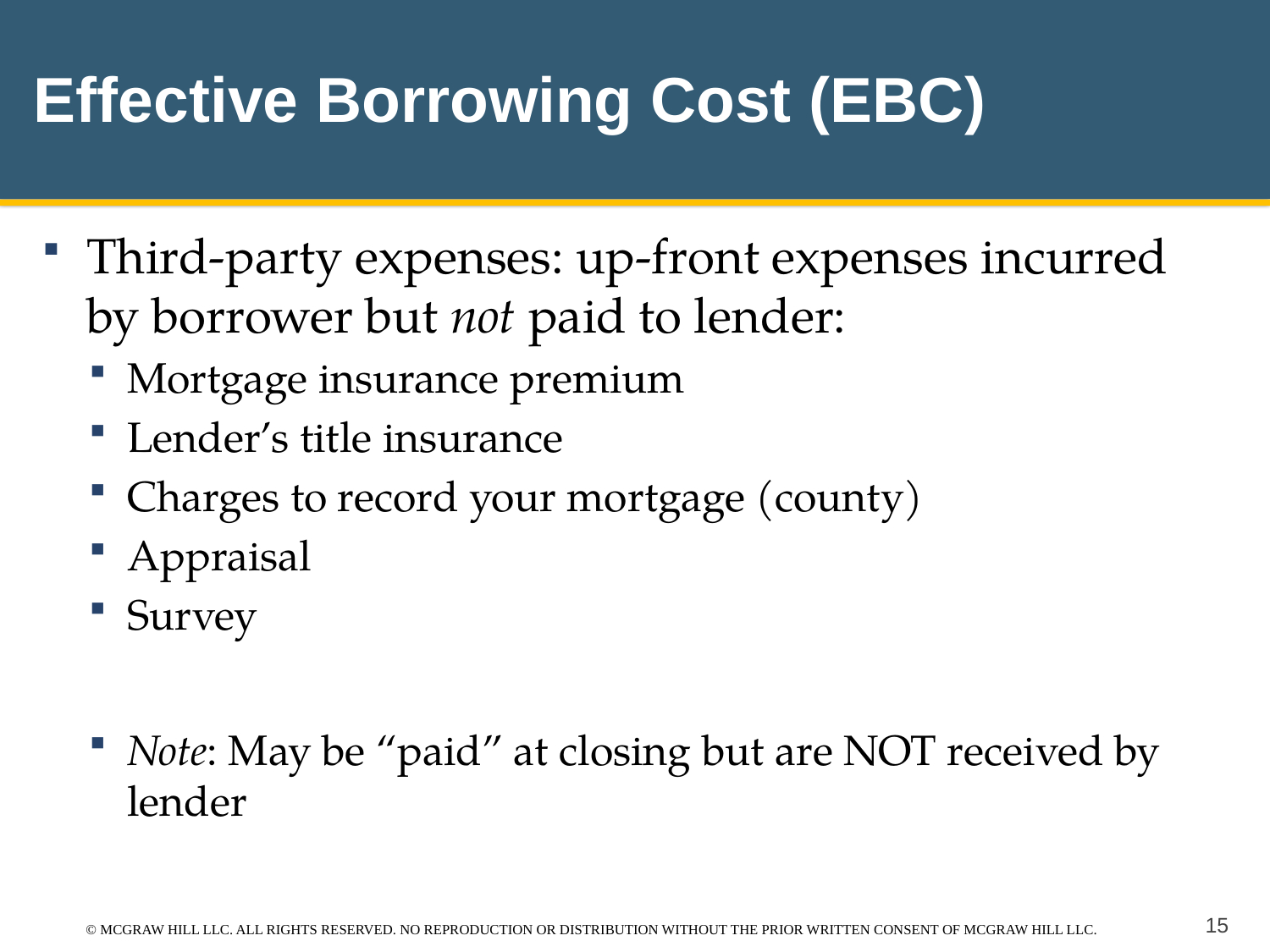

# Effective Borrowing Cost (EBC)
Third-party expenses: up-front expenses incurred by borrower but not paid to lender:
Mortgage insurance premium
Lender’s title insurance
Charges to record your mortgage (county)
Appraisal
Survey

Note: May be “paid” at closing but are NOT received by lender

© MCGRAW HILL LLC. ALL RIGHTS RESERVED. NO REPRODUCTION OR DISTRIBUTION WITHOUT THE PRIOR WRITTEN CONSENT OF MCGRAW HILL LLC.
15